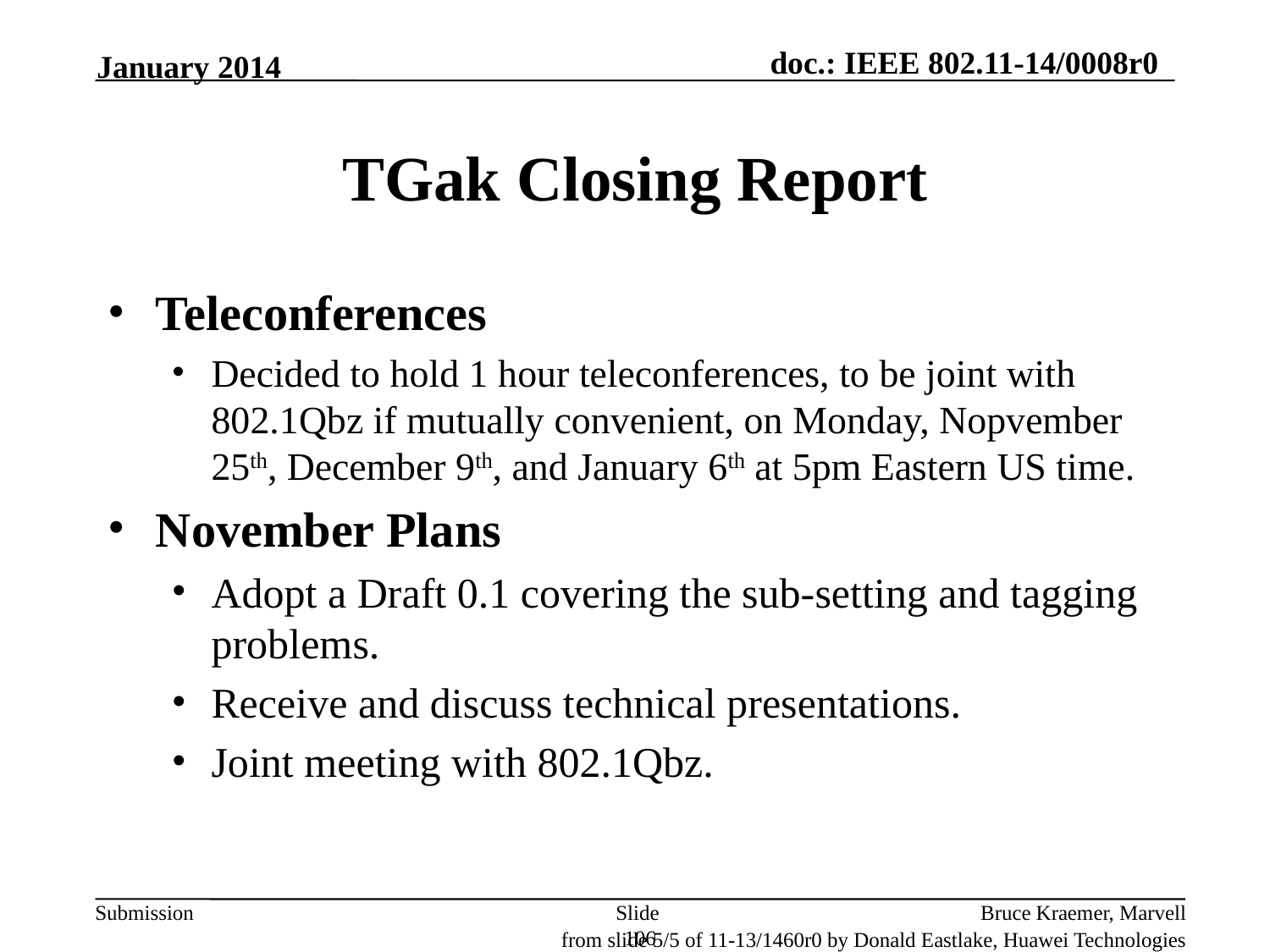

January 2014
# TGak Closing Report
Teleconferences
Decided to hold 1 hour teleconferences, to be joint with 802.1Qbz if mutually convenient, on Monday, Nopvember 25th, December 9th, and January 6th at 5pm Eastern US time.
November Plans
Adopt a Draft 0.1 covering the sub-setting and tagging problems.
Receive and discuss technical presentations.
Joint meeting with 802.1Qbz.

Slide 106
Bruce Kraemer, Marvell
from slide 5/5 of 11-13/1460r0 by Donald Eastlake, Huawei Technologies